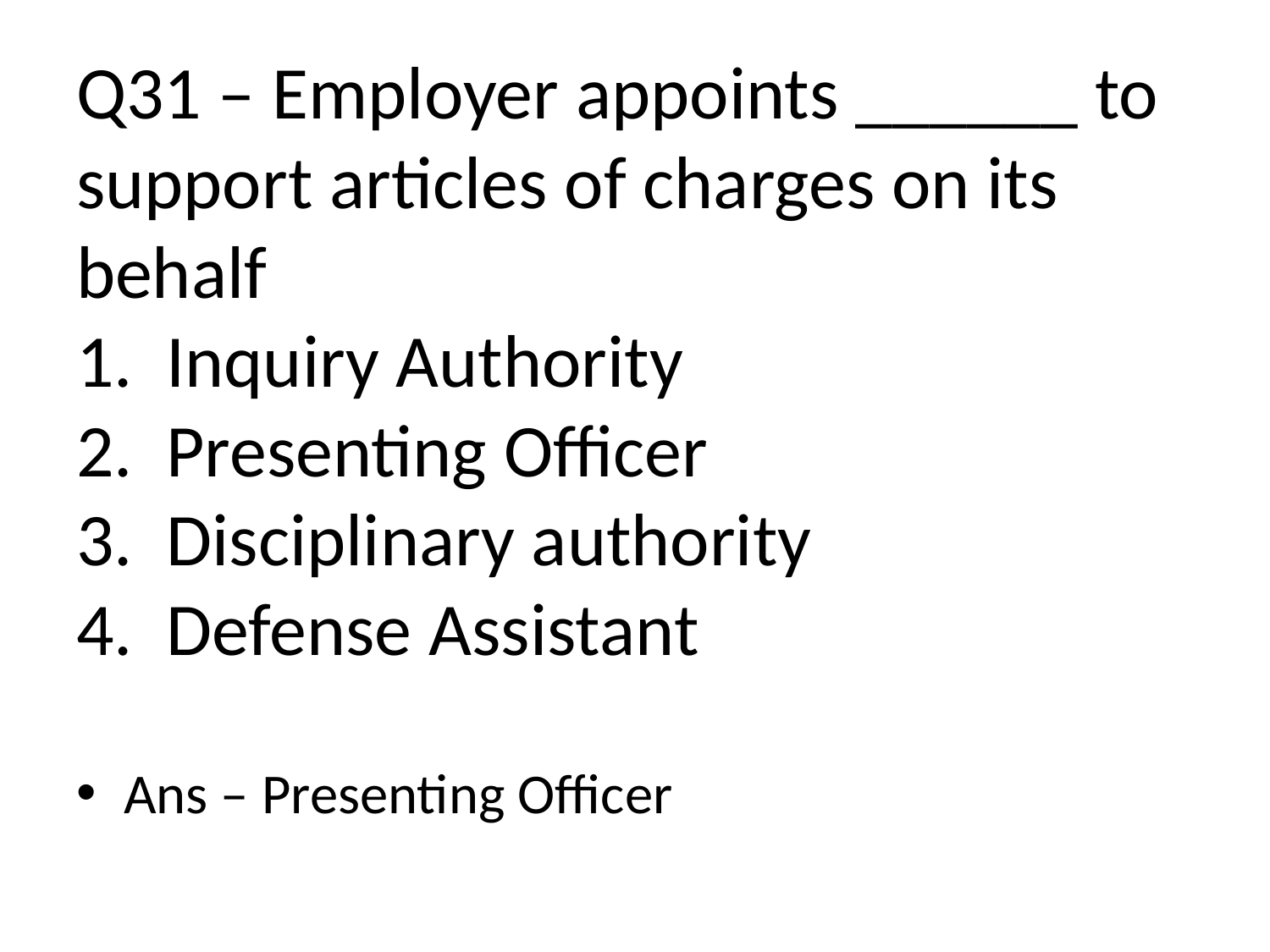

# Q31 – Employer appoints ______ to support articles of charges on its behalf 1.  Inquiry Authority 2.  Presenting Officer 3.  Disciplinary authority 4.  Defense Assistant
Ans – Presenting Officer